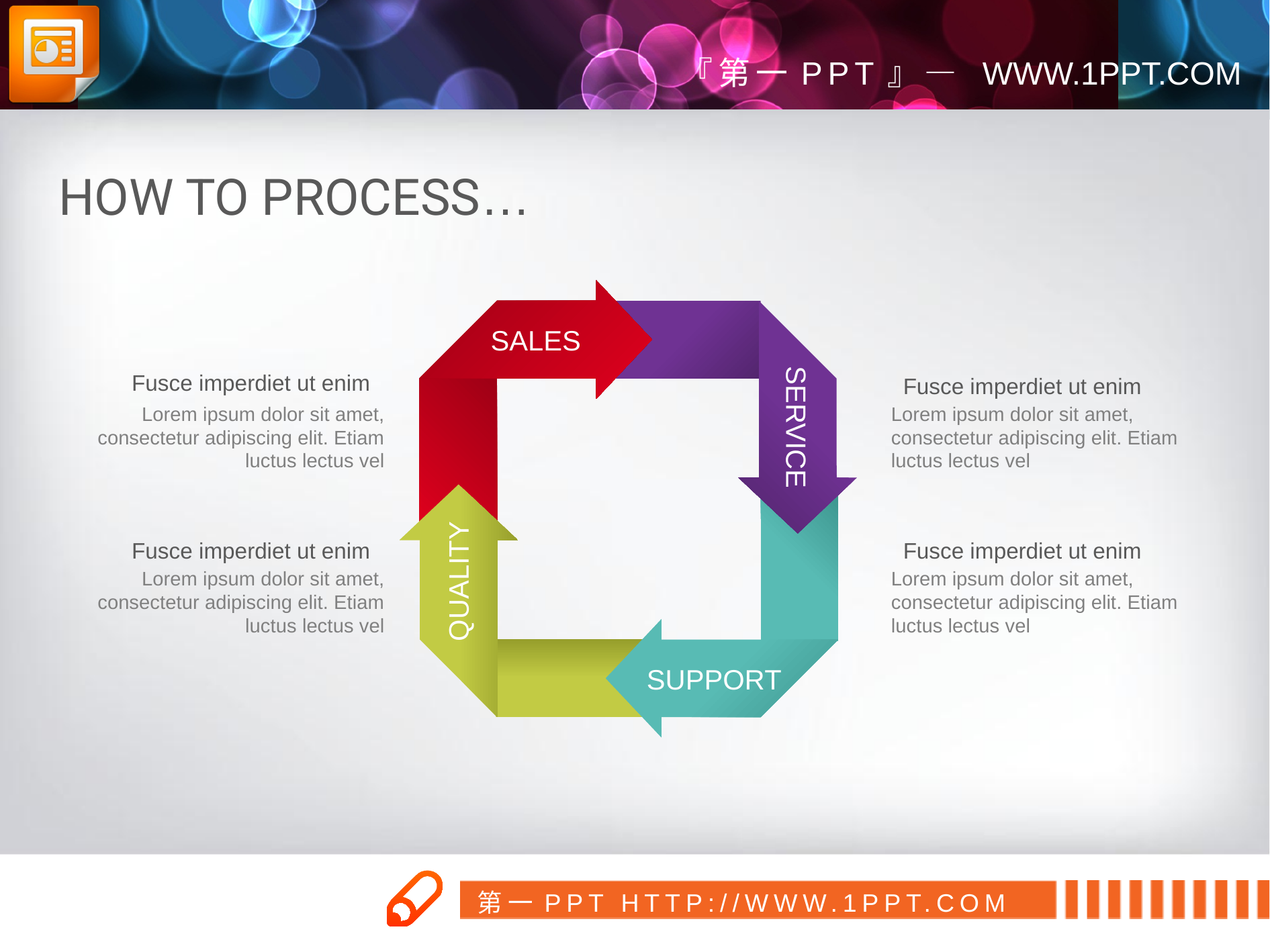

HOW TO PROCESS…

SALES

SERVICE
Fusce imperdiet ut enim
Lorem ipsum dolor sit amet, consectetur adipiscing elit. Etiam luctus lectus vel
Fusce imperdiet ut enim
Lorem ipsum dolor sit amet, consectetur adipiscing elit. Etiam luctus lectus vel

QUALITY

Fusce imperdiet ut enim
Lorem ipsum dolor sit amet, consectetur adipiscing elit. Etiam luctus lectus vel
Fusce imperdiet ut enim
Lorem ipsum dolor sit amet, consectetur adipiscing elit. Etiam luctus lectus vel

SUPPORT